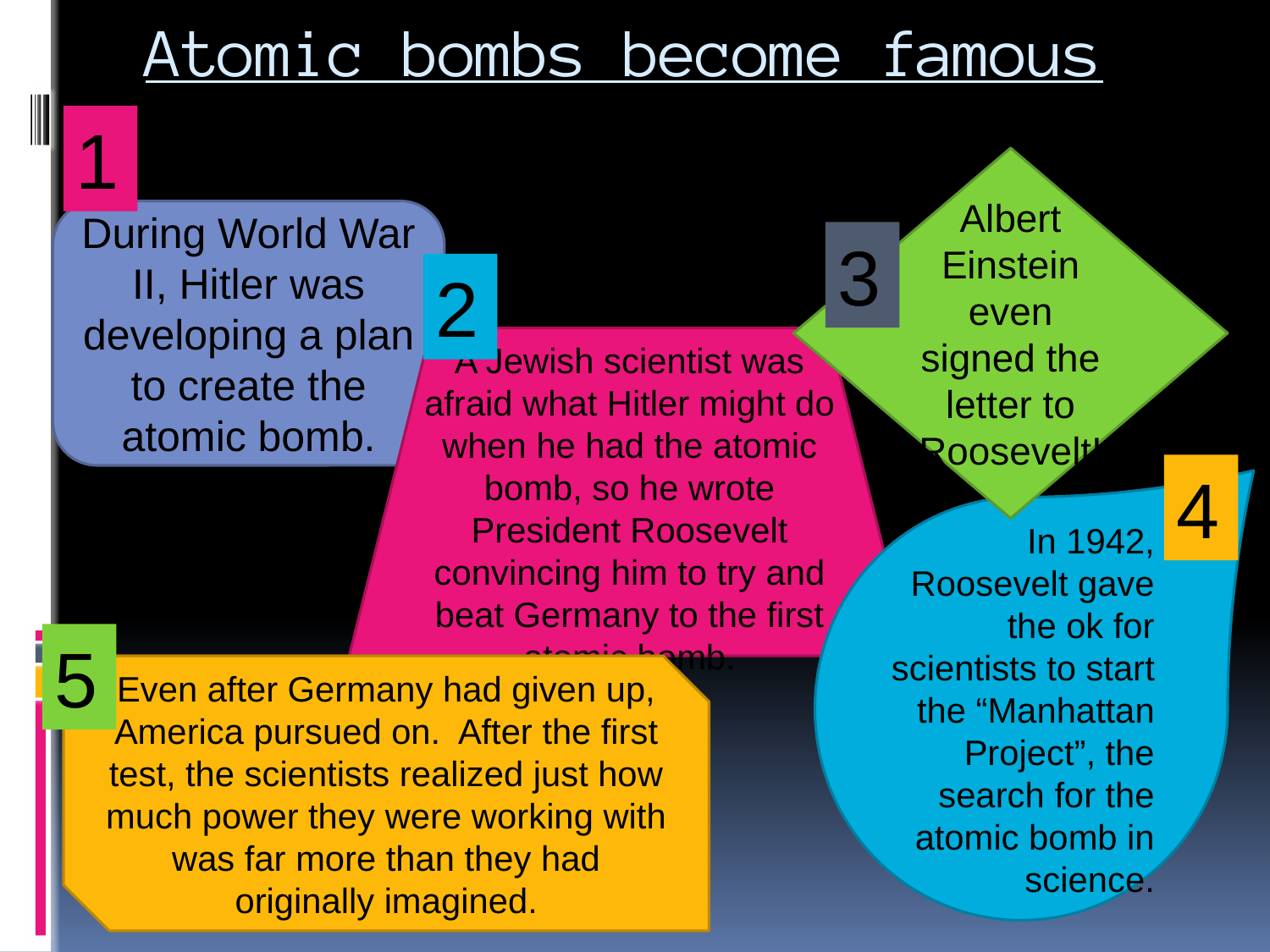

# Atomic bombs become famous
1
Albert Einstein even signed the letter to Roosevelt!
During World War II, Hitler was developing a plan to create the atomic bomb.
3
2
A Jewish scientist was afraid what Hitler might do when he had the atomic bomb, so he wrote President Roosevelt convincing him to try and beat Germany to the first atomic bomb.
4
In 1942, Roosevelt gave the ok for scientists to start the “Manhattan Project”, the search for the atomic bomb in science.
5
Even after Germany had given up, America pursued on.  After the first test, the scientists realized just how much power they were working with was far more than they had originally imagined.